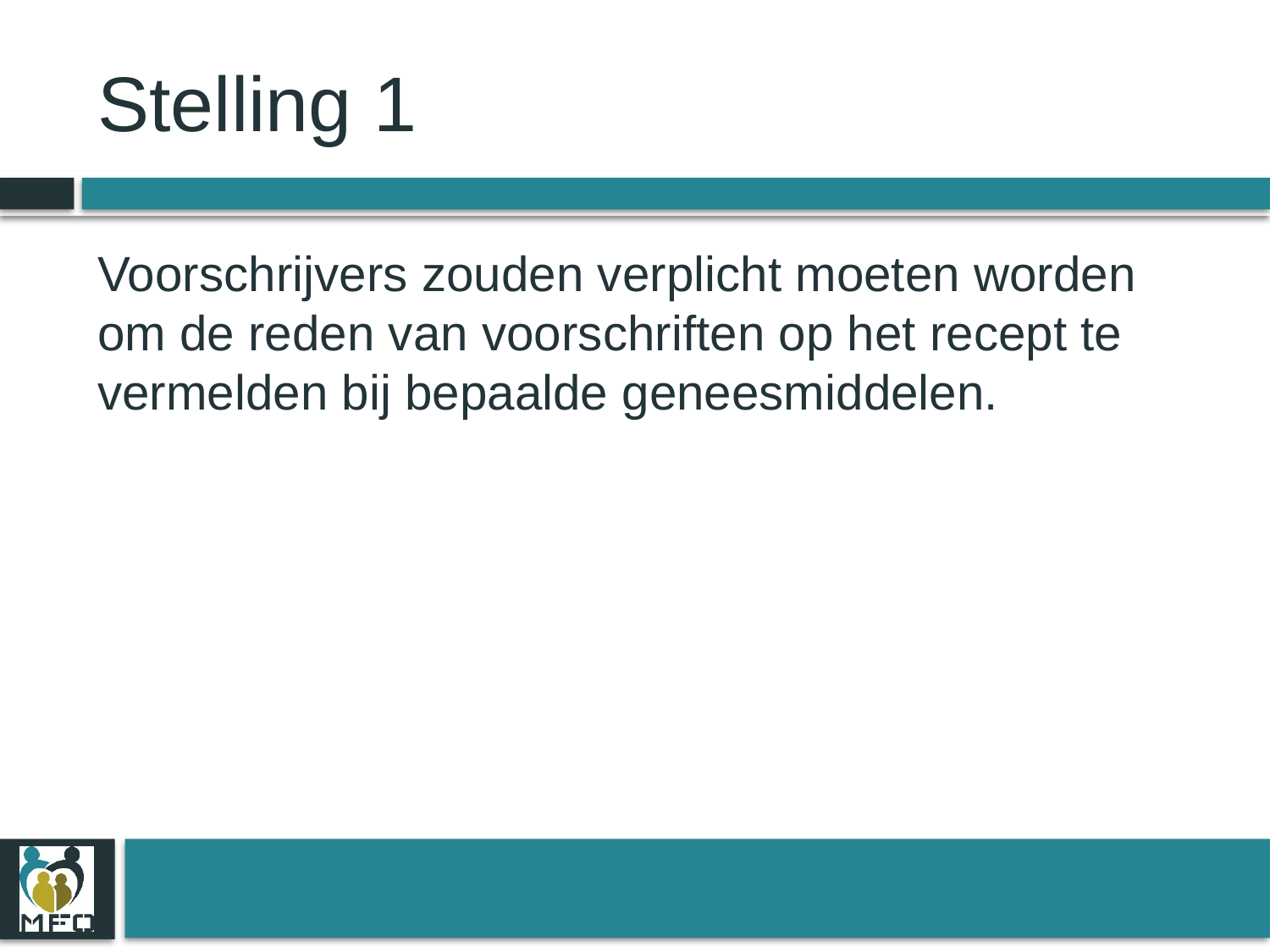

# Stelling 1
Voorschrijvers zouden verplicht moeten worden om de reden van voorschriften op het recept te vermelden bij bepaalde geneesmiddelen.